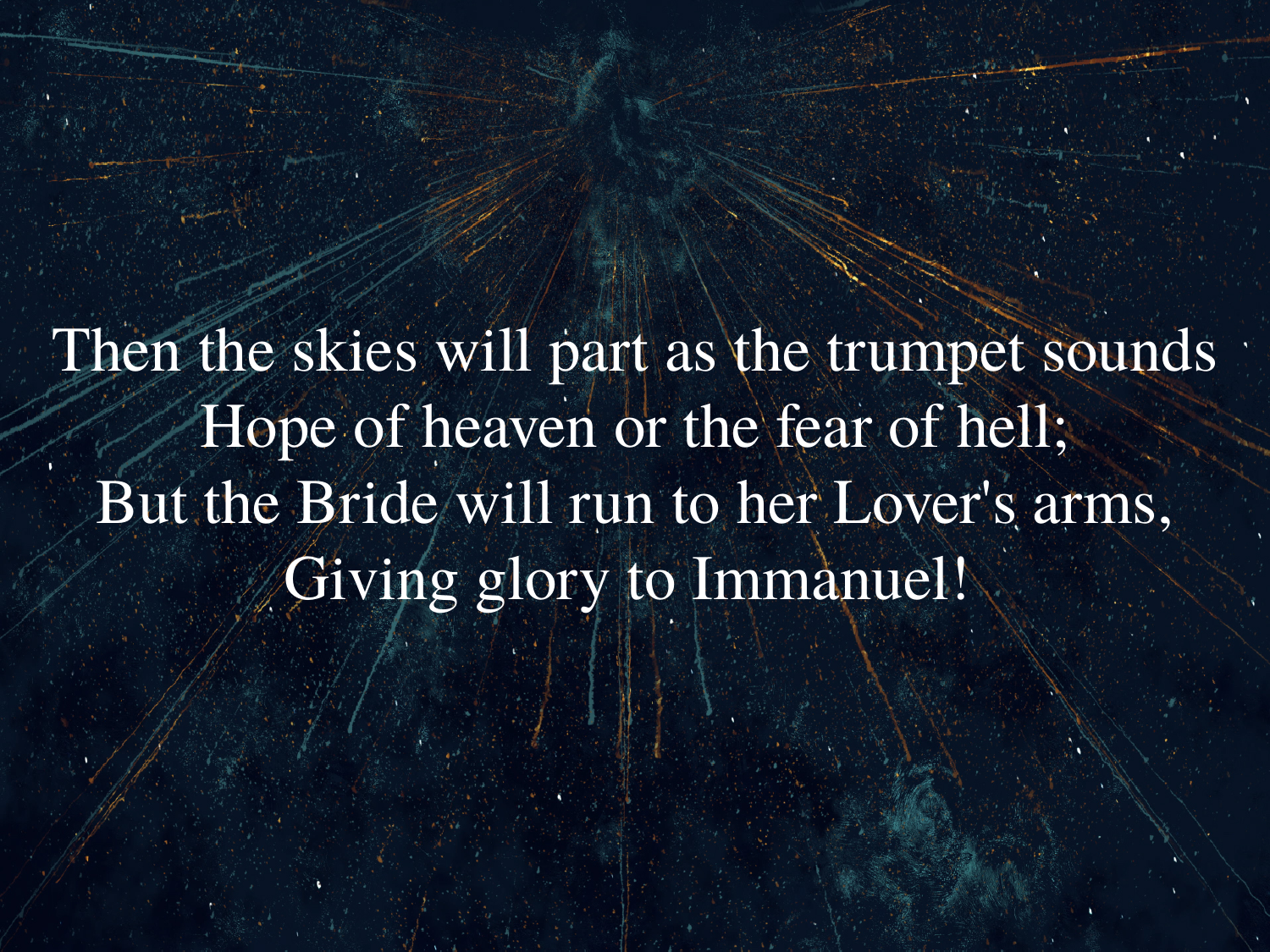

# Then the skies will part as the trumpet sounds Hope of heaven or the fear of hell; But the Bride will run to her Lover's arms, Giving glory to Immanuel!